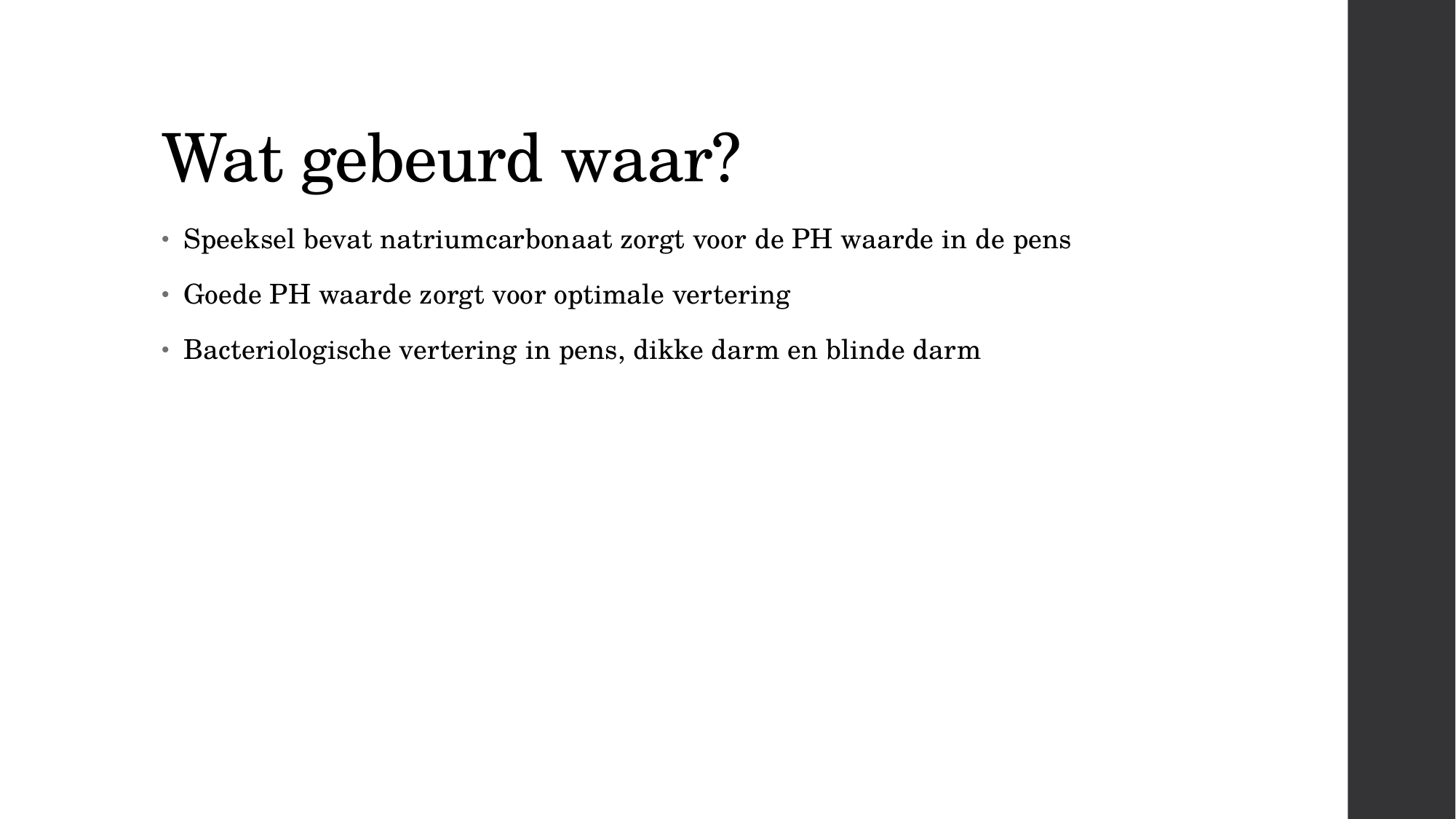

# Wat gebeurd waar?
Speeksel bevat natriumcarbonaat zorgt voor de PH waarde in de pens
Goede PH waarde zorgt voor optimale vertering
Bacteriologische vertering in pens, dikke darm en blinde darm